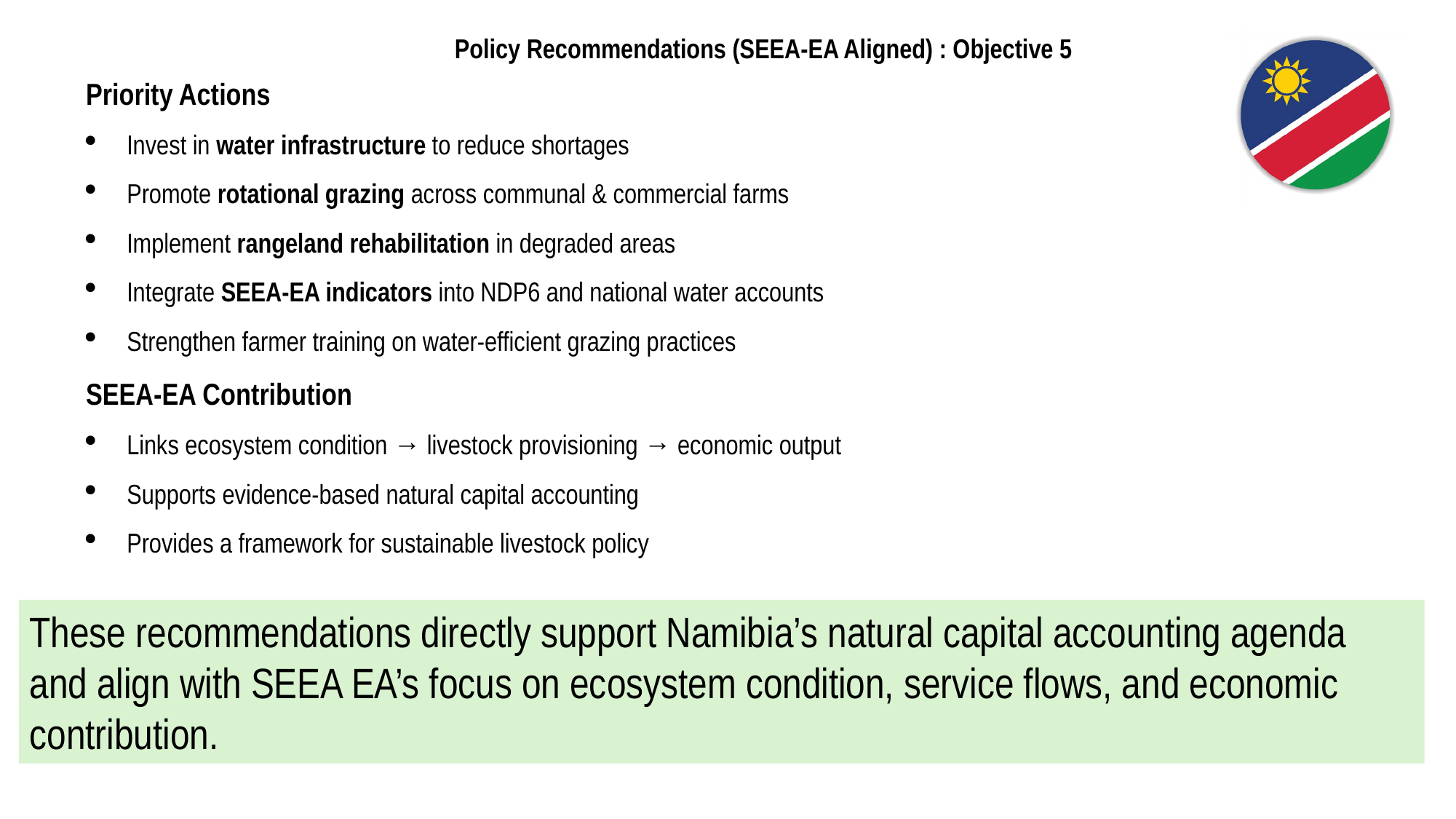

# Policy Recommendations (SEEA‑EA Aligned) : Objective 5
Priority Actions
Invest in water infrastructure to reduce shortages
Promote rotational grazing across communal & commercial farms
Implement rangeland rehabilitation in degraded areas
Integrate SEEA‑EA indicators into NDP6 and national water accounts
Strengthen farmer training on water‑efficient grazing practices
SEEA‑EA Contribution
Links ecosystem condition → livestock provisioning → economic output
Supports evidence‑based natural capital accounting
Provides a framework for sustainable livestock policy
These recommendations directly support Namibia’s natural capital accounting agenda and align with SEEA EA’s focus on ecosystem condition, service flows, and economic contribution.